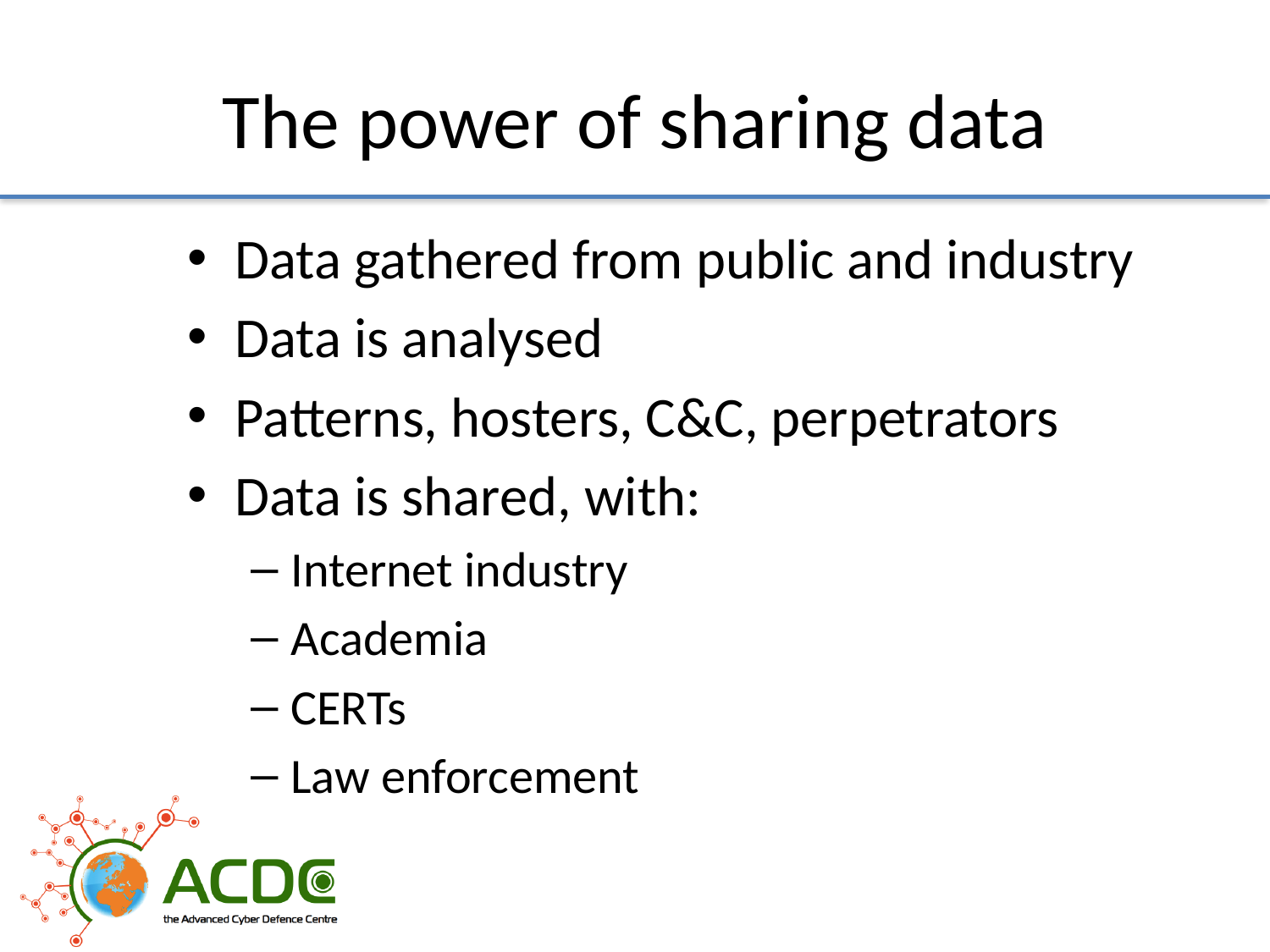

# The power of sharing data
Data gathered from public and industry
Data is analysed
Patterns, hosters, C&C, perpetrators
Data is shared, with:
Internet industry
Academia
CERTs
Law enforcement